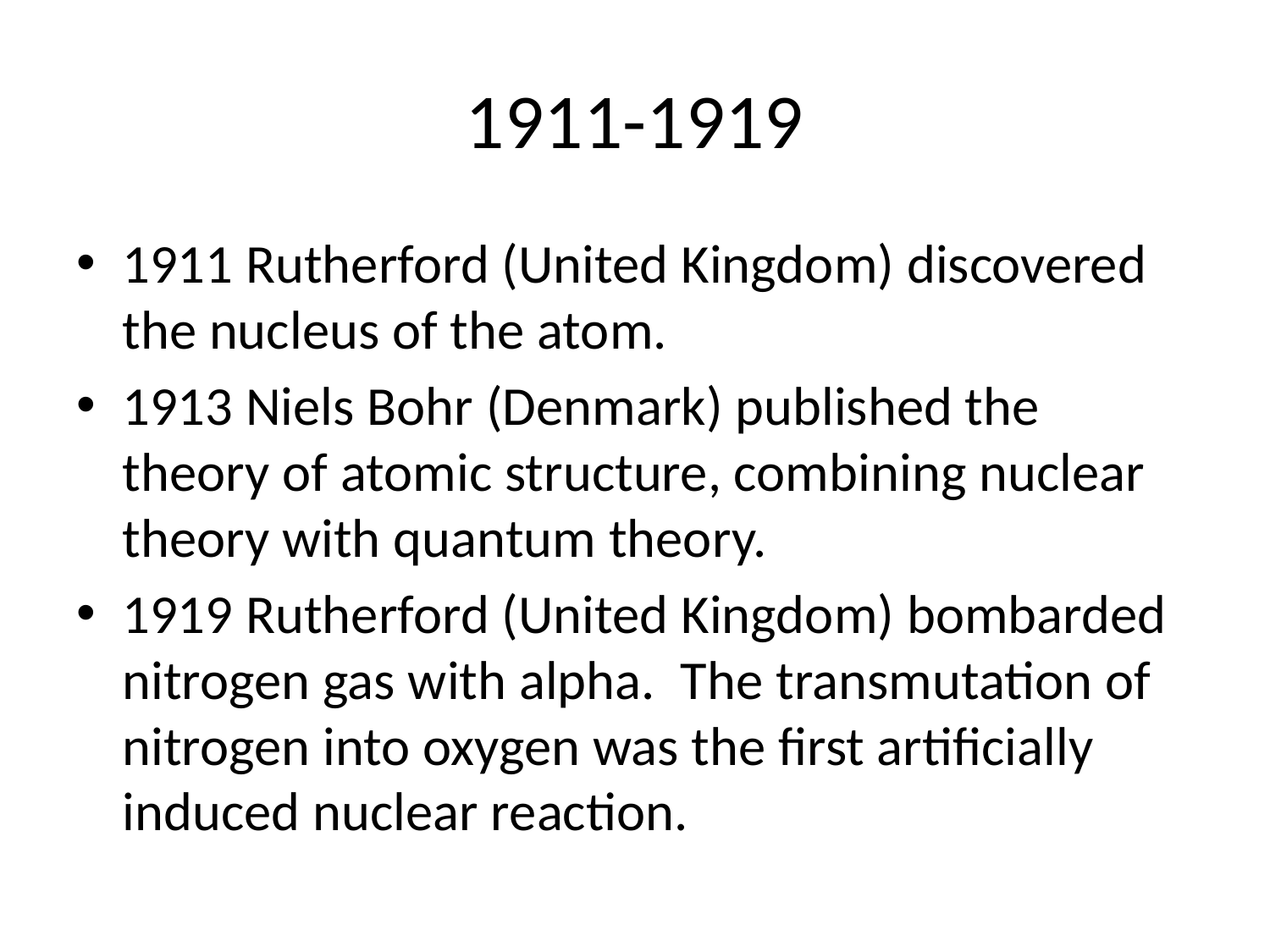

# 1911-1919
1911 Rutherford (United Kingdom) discovered the nucleus of the atom.
1913 Niels Bohr (Denmark) published the theory of atomic structure, combining nuclear theory with quantum theory.
1919 Rutherford (United Kingdom) bombarded nitrogen gas with alpha.  The transmutation of nitrogen into oxygen was the first artificially induced nuclear reaction.